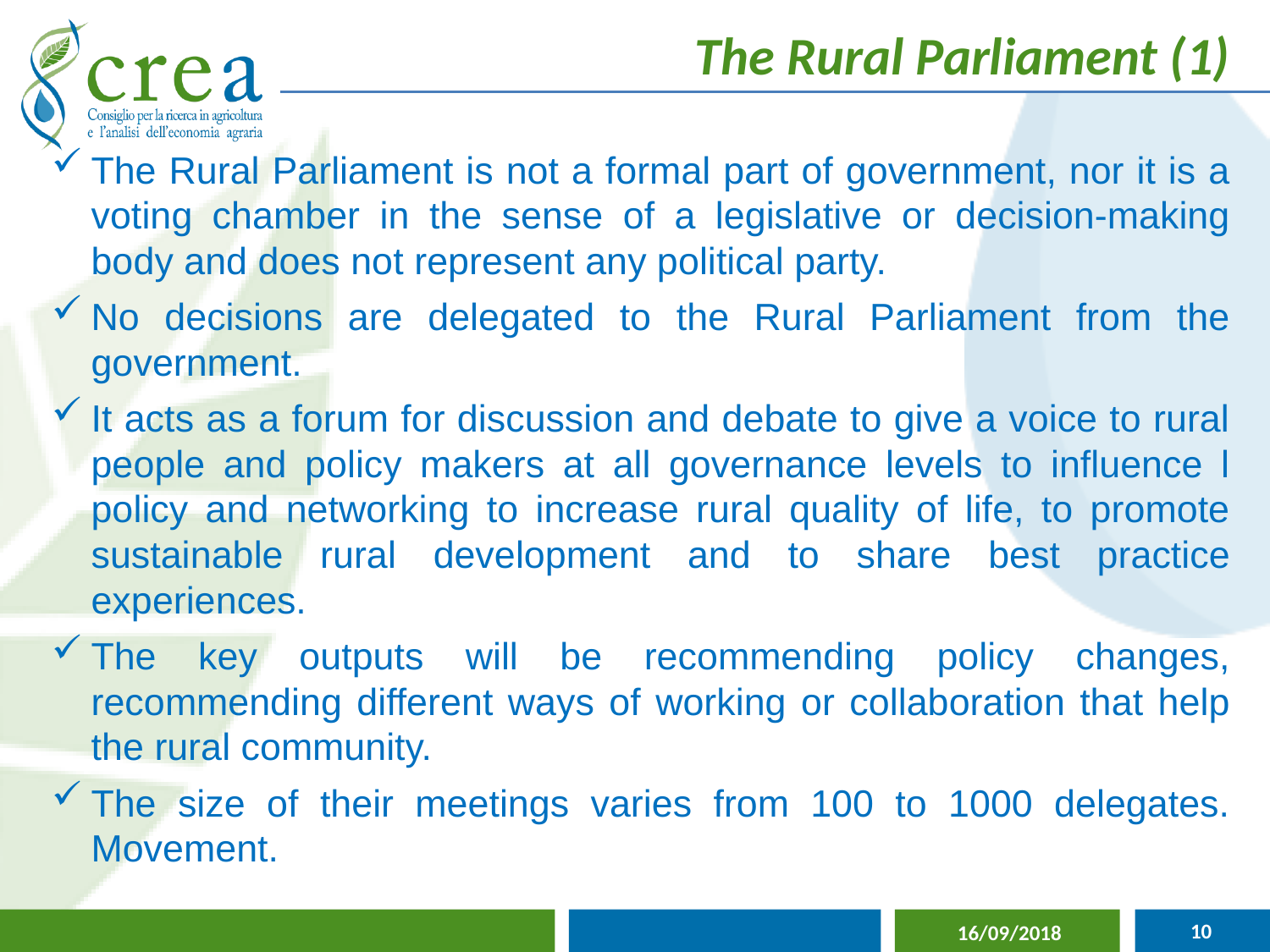

The Rural Parliament (1)
The Rural Parliament is not a formal part of government, nor it is a voting chamber in the sense of a legislative or decision-making body and does not represent any political party.
No decisions are delegated to the Rural Parliament from the government.
It acts as a forum for discussion and debate to give a voice to rural people and policy makers at all governance levels to influence l policy and networking to increase rural quality of life, to promote sustainable rural development and to share best practice experiences.
The key outputs will be recommending policy changes, recommending different ways of working or collaboration that help the rural community.
The size of their meetings varies from 100 to 1000 delegates. Movement.